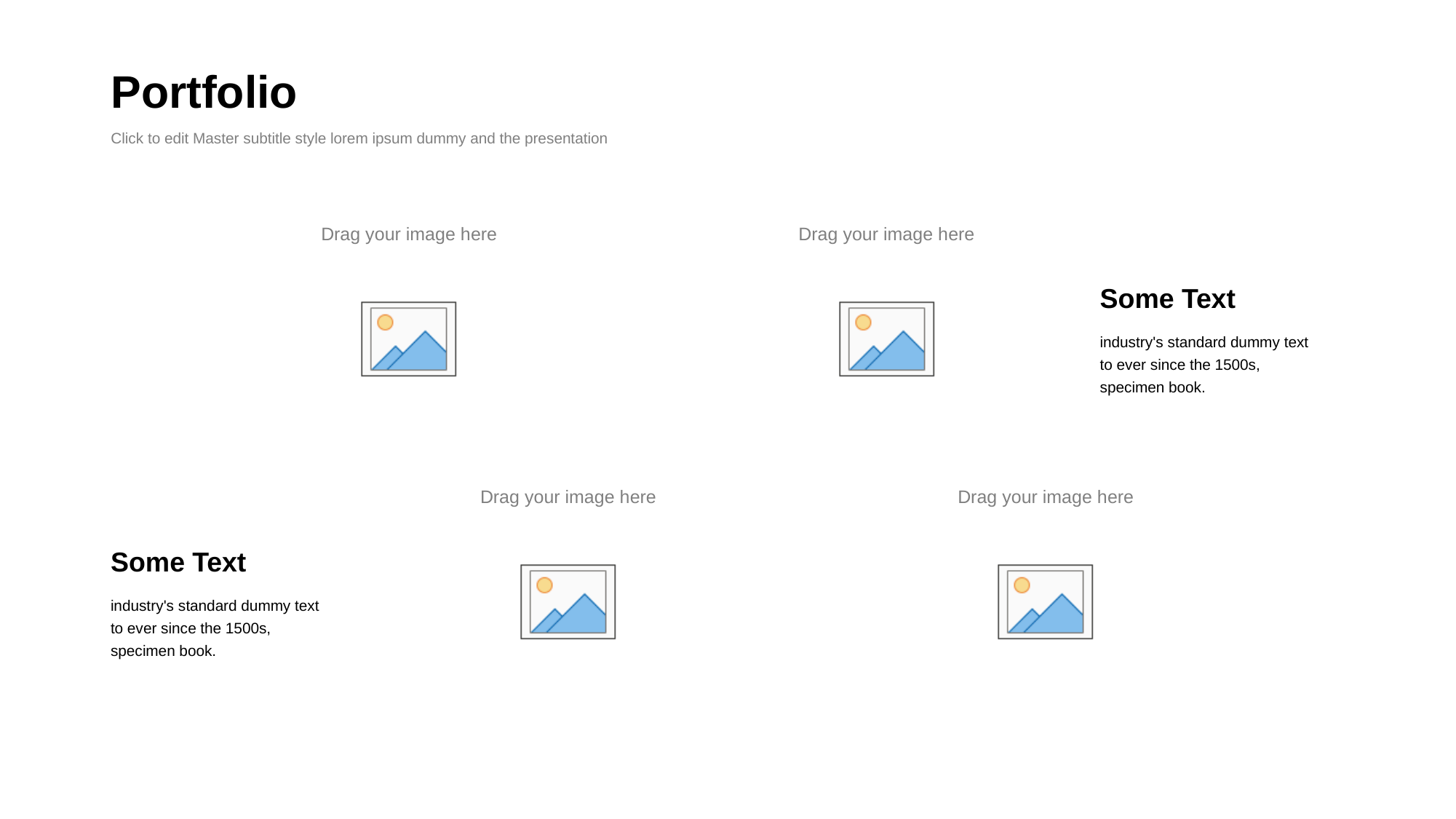

# Portfolio
Click to edit Master subtitle style lorem ipsum dummy and the presentation

Some Text
industry's standard dummy text to ever since the 1500s, specimen book.

Some Text
industry's standard dummy text to ever since the 1500s, specimen book.
Some Text
industry's standard dummy text to ever since the 1500s, specimen book.